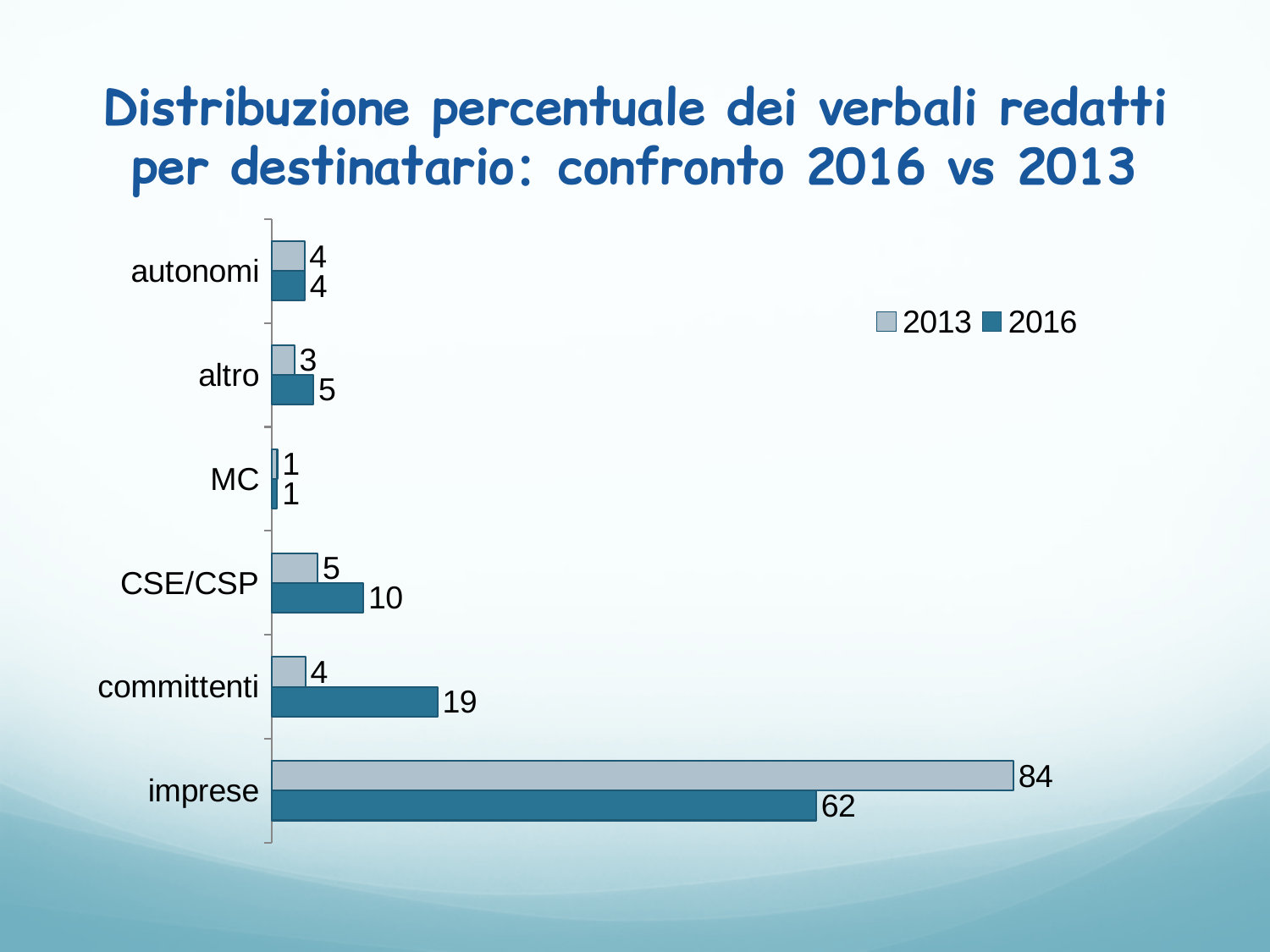

# Distribuzione percentuale dei verbali redatti per destinatario: confronto 2016 vs 2013

### Chart

| Category | 2016 | 2013 |
|---|---|---|
| imprese | 61.69430833019223 | 84.05711062958235 |
| committenti | 18.79004900113078 | 3.8261747157826 |
| CSE/CSP | 10.40331699962307 | 5.206447208287571 |
| MC | 0.625078527453197 | 0.638190507287245 |
| altro | 4.739917075009424 | 2.558698685030722 |
| autonomi | 3.74733006659128 | 3.713378254029505 |